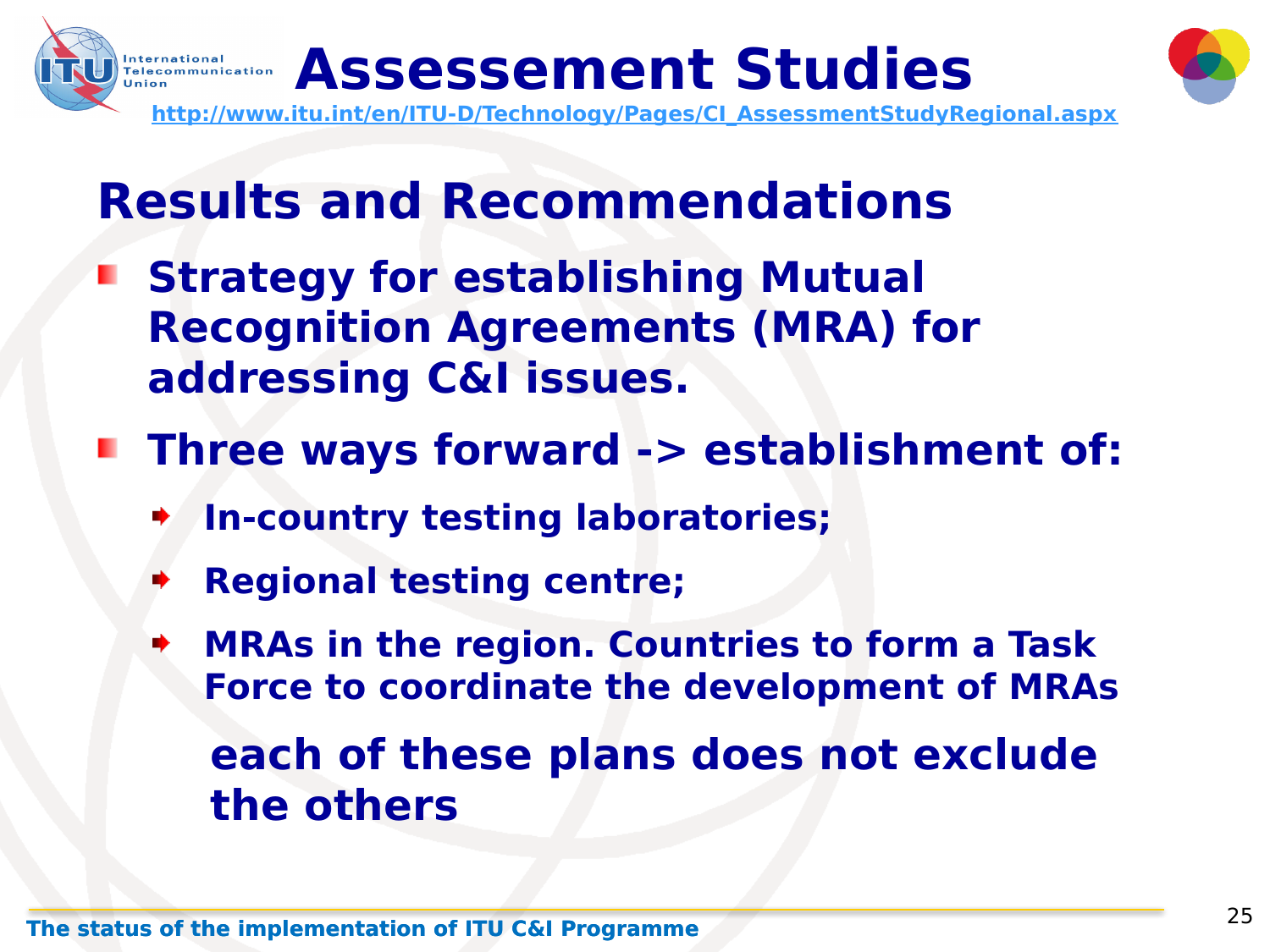

Assessement Studies
http://www.itu.int/en/ITU-D/Technology/Pages/CI_AssessmentStudyRegional.aspx
Results and Recommendations
Strategy for establishing Mutual Recognition Agreements (MRA) for addressing C&I issues.
Three ways forward -> establishment of:
In-country testing laboratories;
Regional testing centre;
MRAs in the region. Countries to form a Task Force to coordinate the development of MRAs
	each of these plans does not exclude the others
25